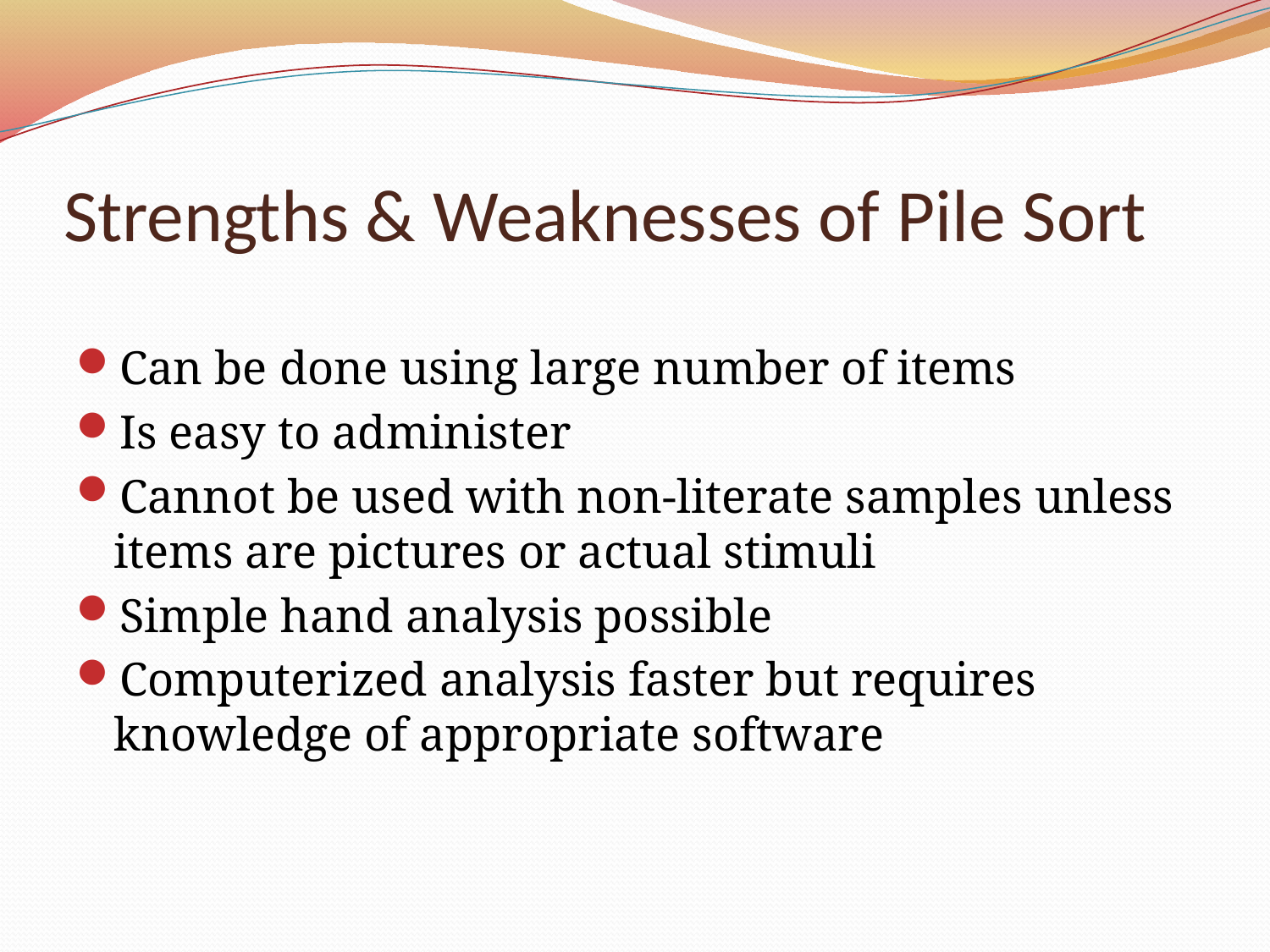

# Strengths & Weaknesses of Pile Sort

Can be done using large number of items
Is easy to administer
Cannot be used with non-literate samples unless items are pictures or actual stimuli
Simple hand analysis possible
Computerized analysis faster but requires knowledge of appropriate software